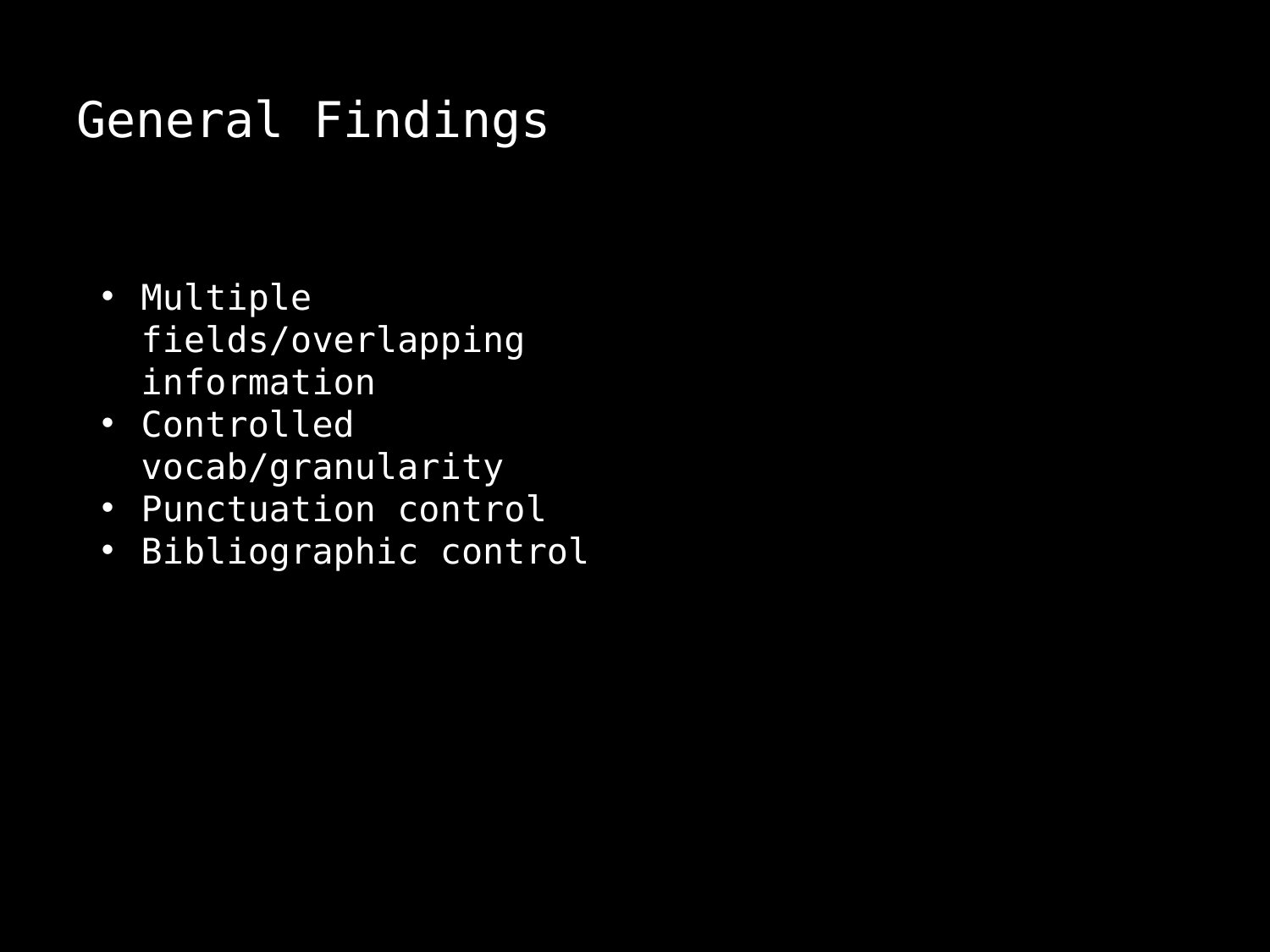

# General Findings
Multiple fields/overlapping information
Controlled vocab/granularity
Punctuation control
Bibliographic control